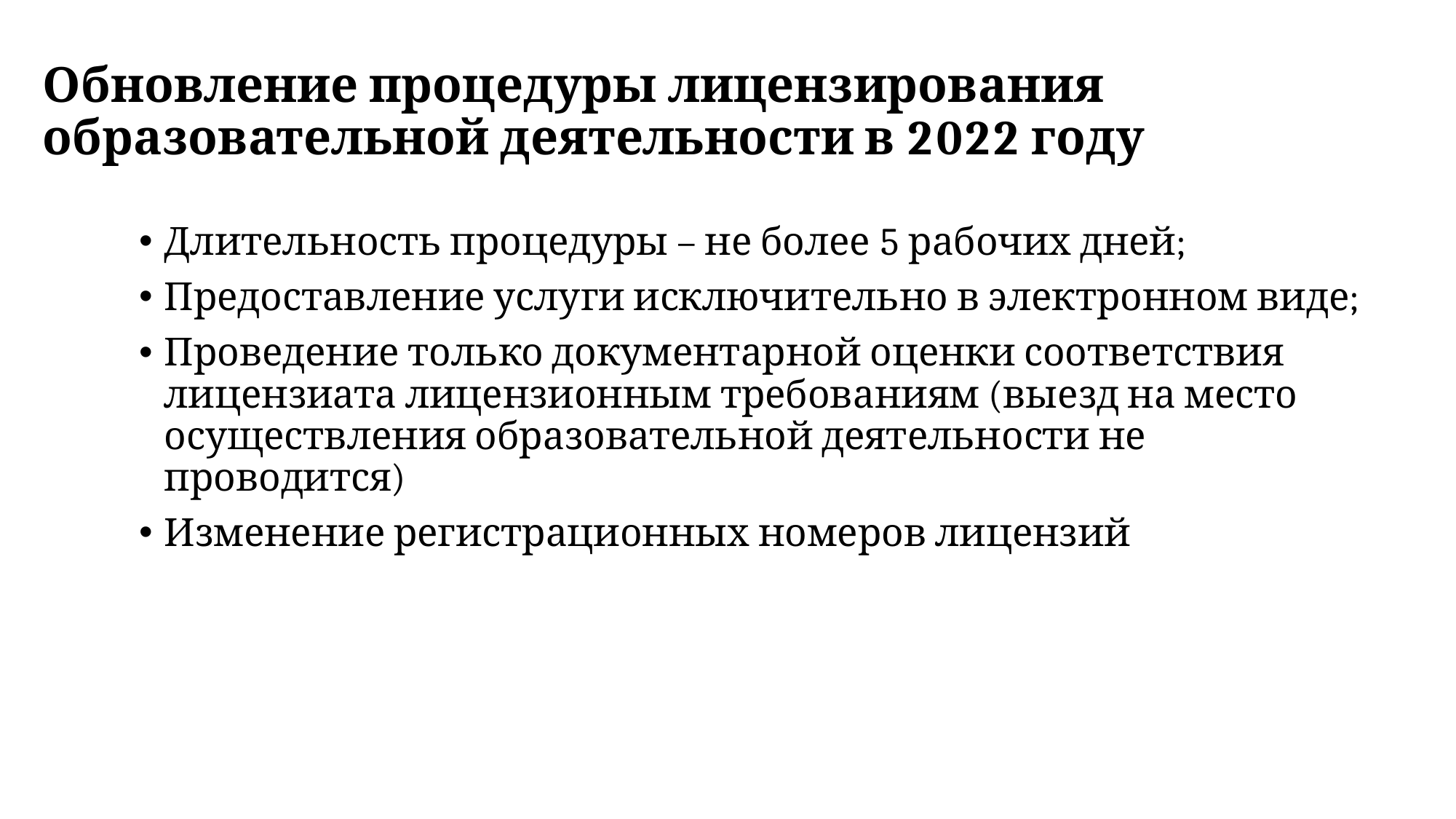

Обновление процедуры лицензирования образовательной деятельности в 2022 году
Длительность процедуры – не более 5 рабочих дней;
Предоставление услуги исключительно в электронном виде;
Проведение только документарной оценки соответствия лицензиата лицензионным требованиям (выезд на место осуществления образовательной деятельности не проводится)
Изменение регистрационных номеров лицензий